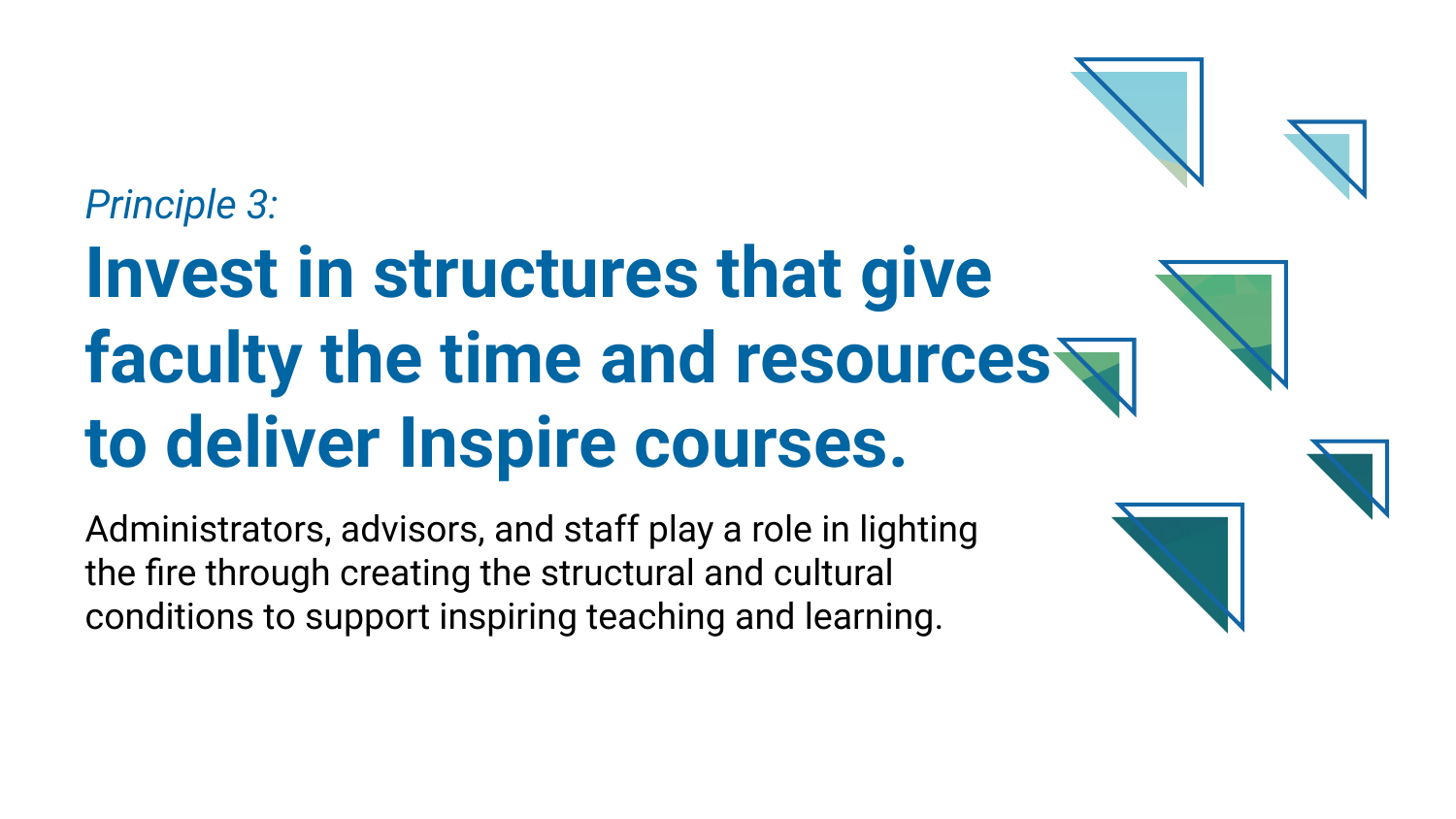

# Principle 3:
Invest in structures that give faculty the time and resources to deliver Inspire courses.
Administrators, advisors, and staff play a role in lighting the fire through creating the structural and cultural conditions to support inspiring teaching and learning.